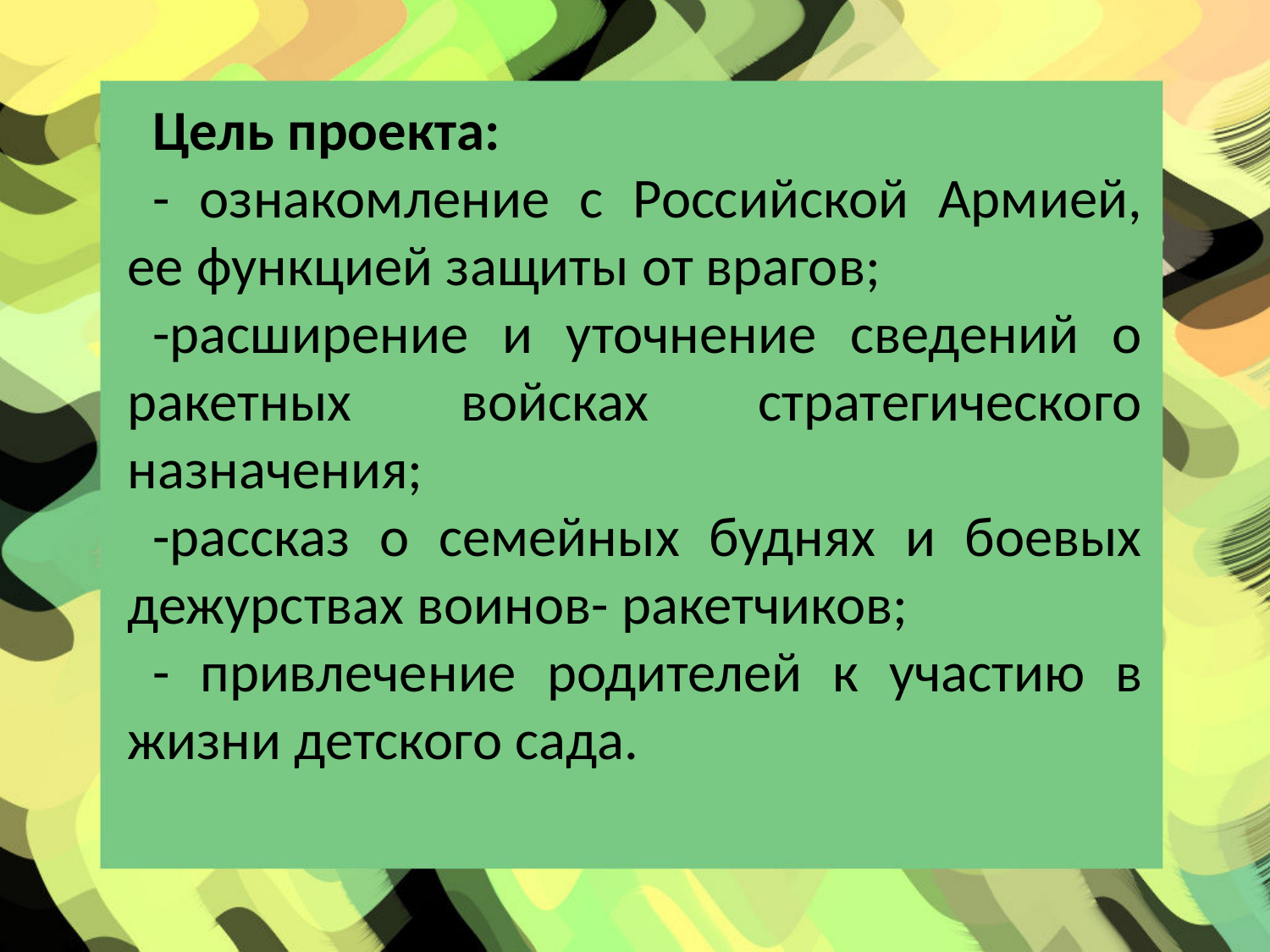

Цель проекта:
- ознакомление с Российской Армией, ее функцией защиты от врагов;
-расширение и уточнение сведений о ракетных войсках стратегического назначения;
-рассказ о семейных буднях и боевых дежурствах воинов- ракетчиков;
- привлечение родителей к участию в жизни детского сада.